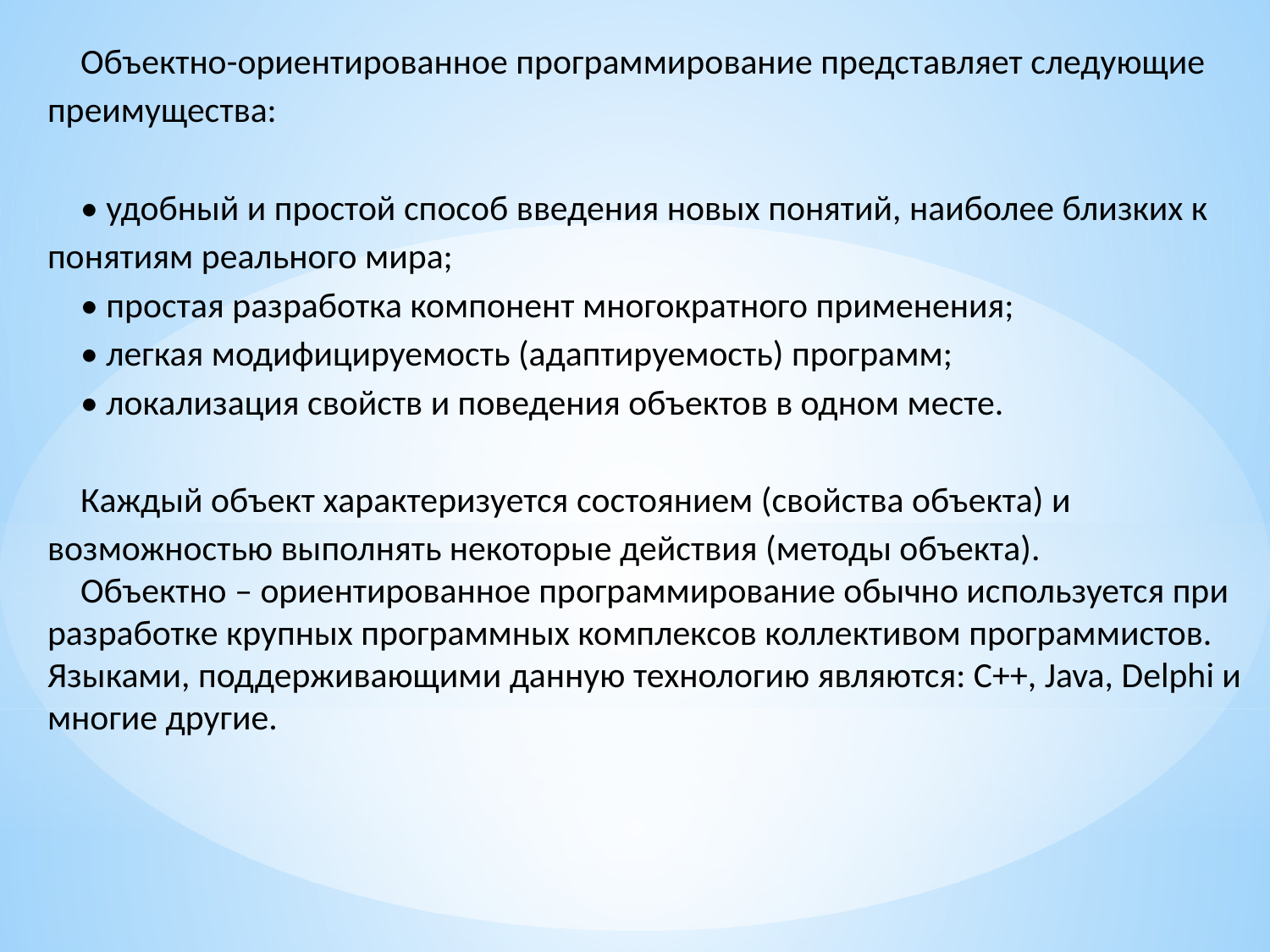

Объектно-ориентированное программирование представляет следующие преимущества:

• удобный и простой способ введения новых понятий, наиболее близких к понятиям реального мира;
• простая разработка компонент многократного применения;
• легкая модифицируемость (адаптируемость) программ;
• локализация свойств и поведения объектов в одном месте.

Каждый объект характеризуется состоянием (свойства объекта) и возможностью выполнять некоторые действия (методы объекта).
Объектно – ориентированное программирование обычно используется при разработке крупных программных комплексов коллективом программистов. Языками, поддерживающими данную технологию являются: C++, Java, Delphi и многие другие.